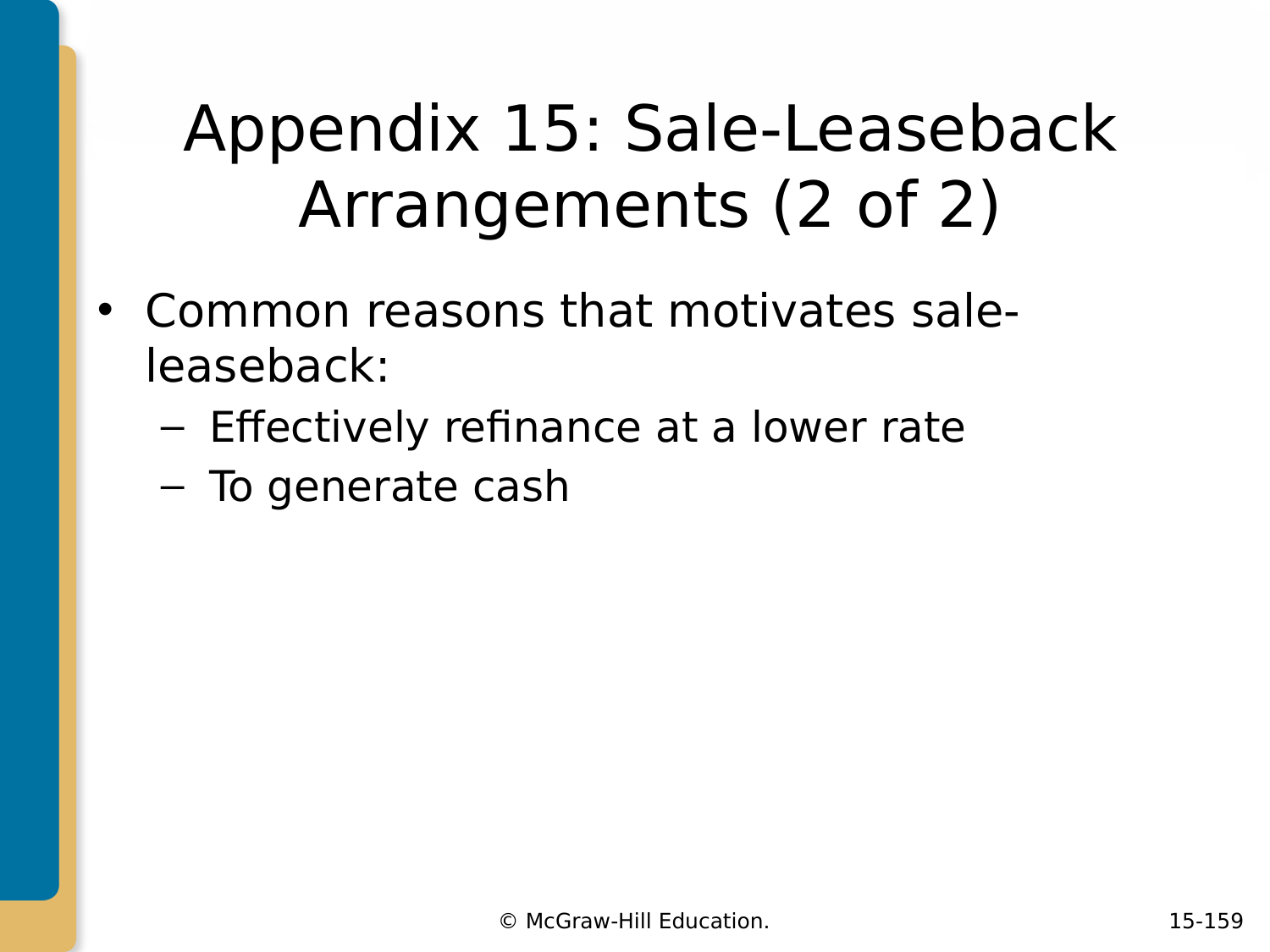

# Appendix 15: Sale-Leaseback Arrangements (2 of 2)
Common reasons that motivates sale-leaseback:
Effectively refinance at a lower rate
To generate cash